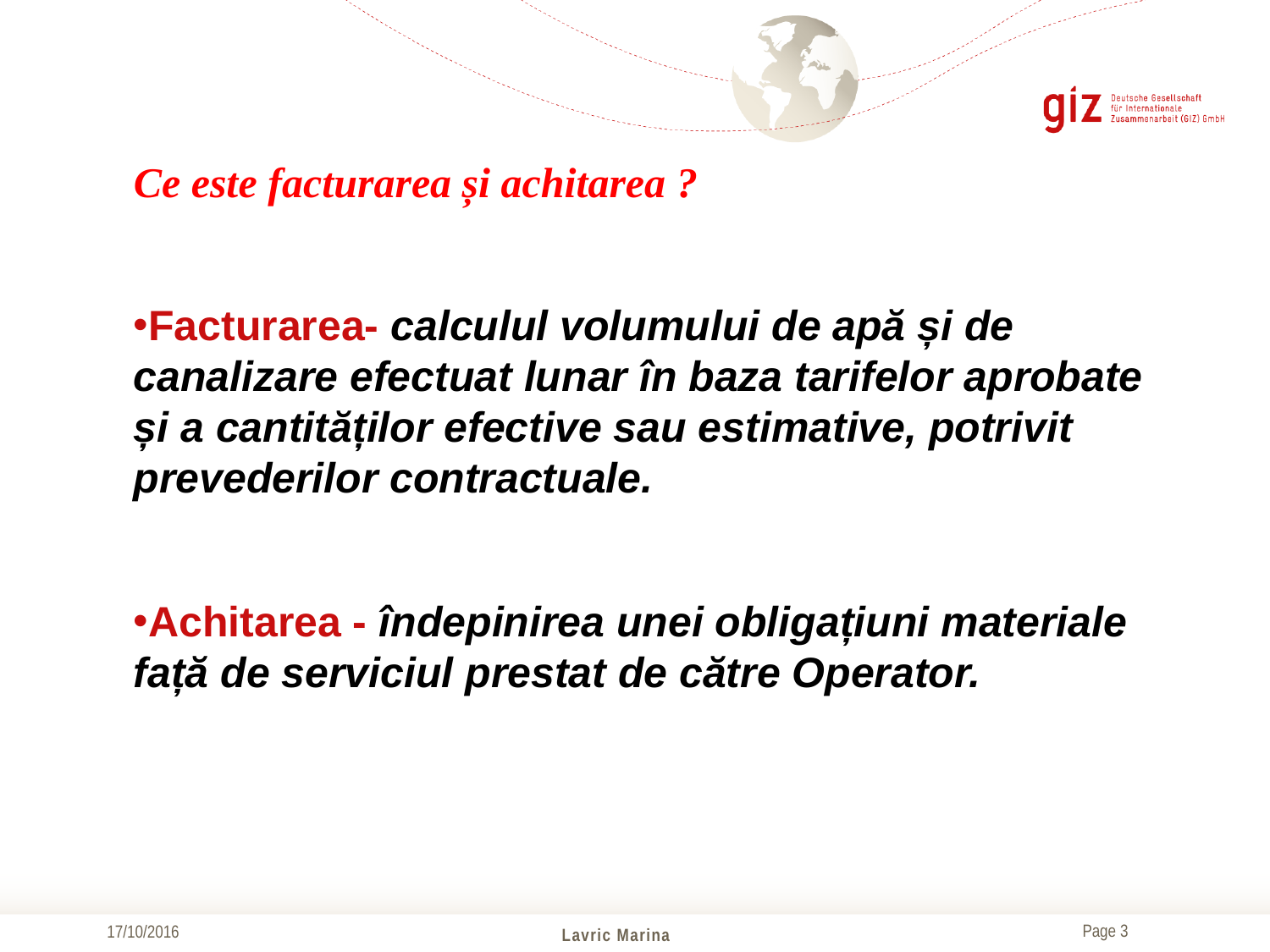

Ce este facturarea și achitarea ?

Facturarea- calculul volumului de apă și de canalizare efectuat lunar în baza tarifelor aprobate și a cantităților efective sau estimative, potrivit prevederilor contractuale.

Achitarea - îndepinirea unei obligațiuni materiale față de serviciul prestat de către Operator.

17/10/2016
Lavric Marina